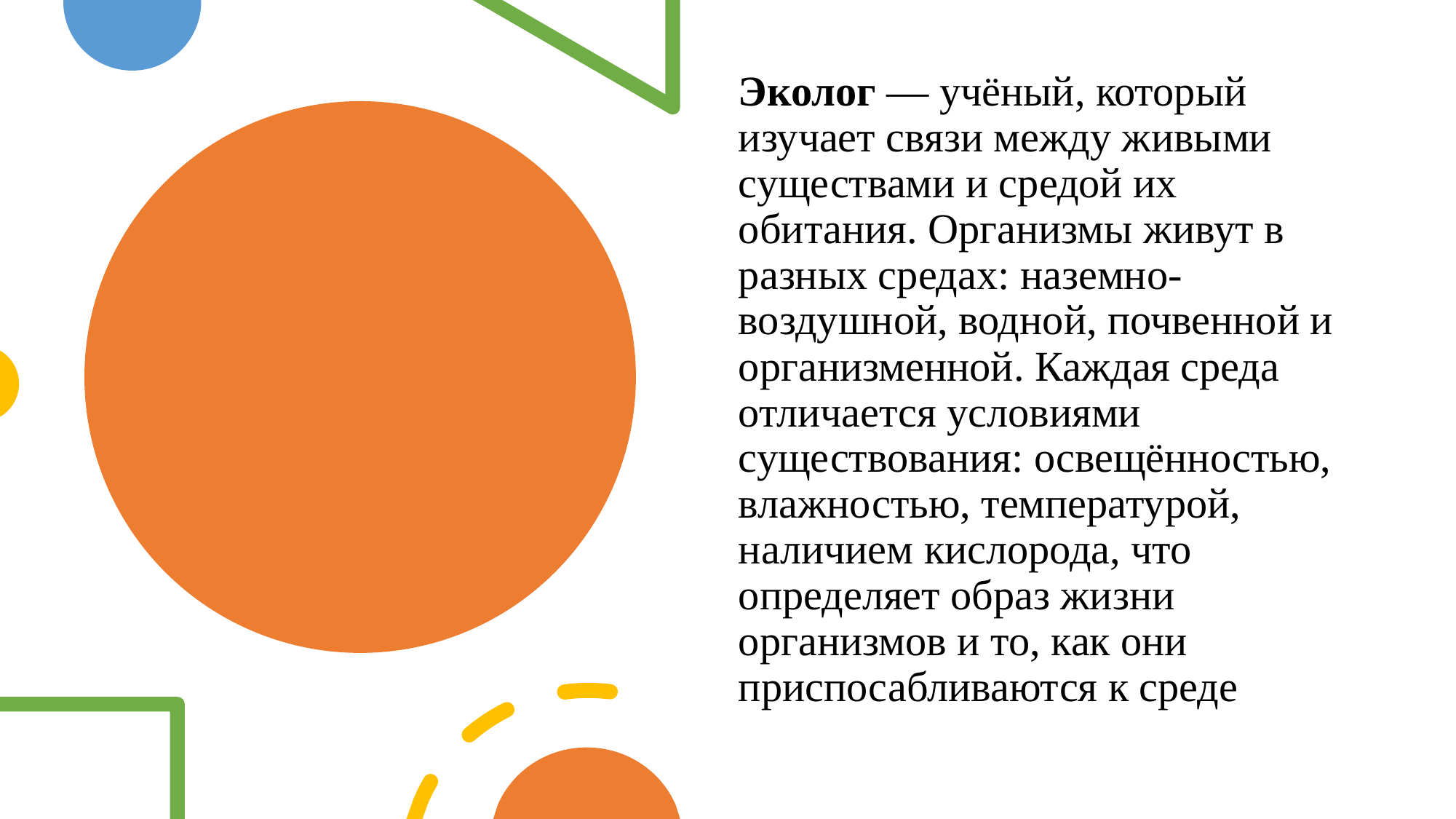

Эколог — учёный, который изучает связи между живыми существами и средой их обитания. Организмы живут в разных средах: наземно-воздушной, водной, почвенной и организменной. Каждая среда отличается условиями существования: освещённостью, влажностью, температурой, наличием кислорода, что определяет образ жизни организмов и то, как они приспосабливаются к среде